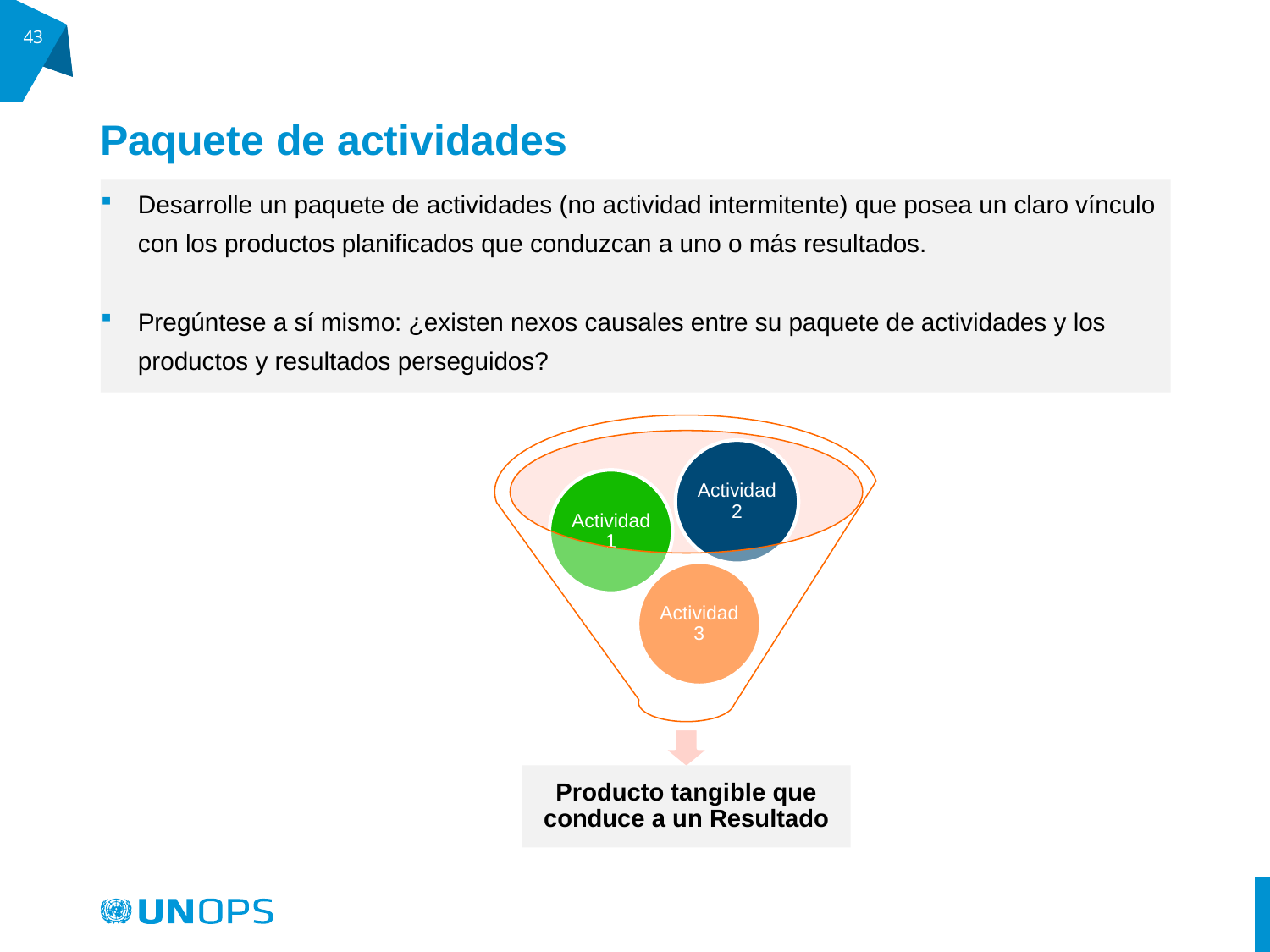

43
# Paquete de actividades
Desarrolle un paquete de actividades (no actividad intermitente) que posea un claro vínculo con los productos planificados que conduzcan a uno o más resultados.

Pregúntese a sí mismo: ¿existen nexos causales entre su paquete de actividades y los productos y resultados perseguidos?

Producto tangible que conduce a un Resultado
Actividad 3
Actividad 1
Actividad 2